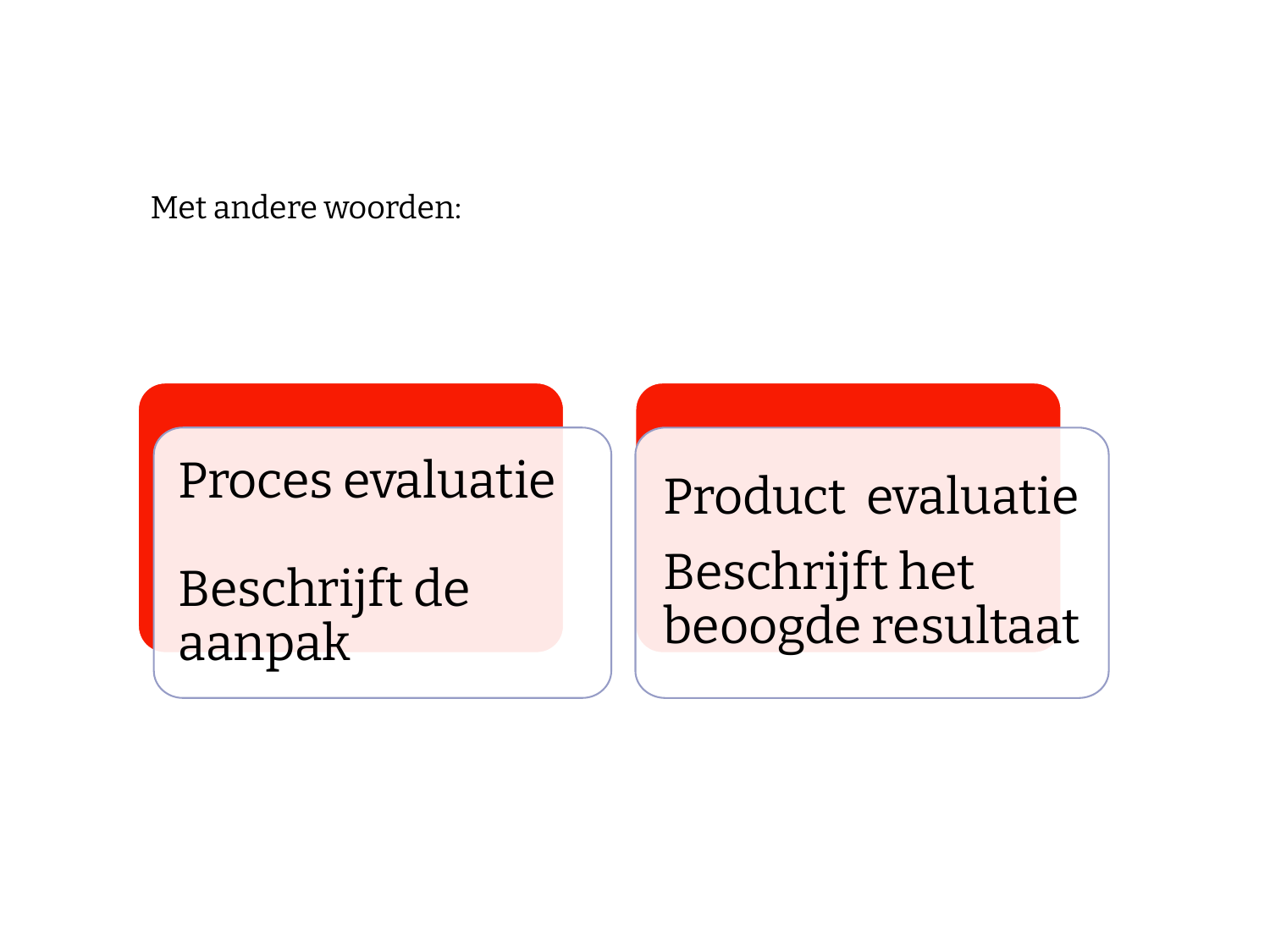

Met andere woorden:

Proces evaluatie       		 Beschrijft de aanpak
Product  evaluatie
Beschrijft het beoogde resultaat